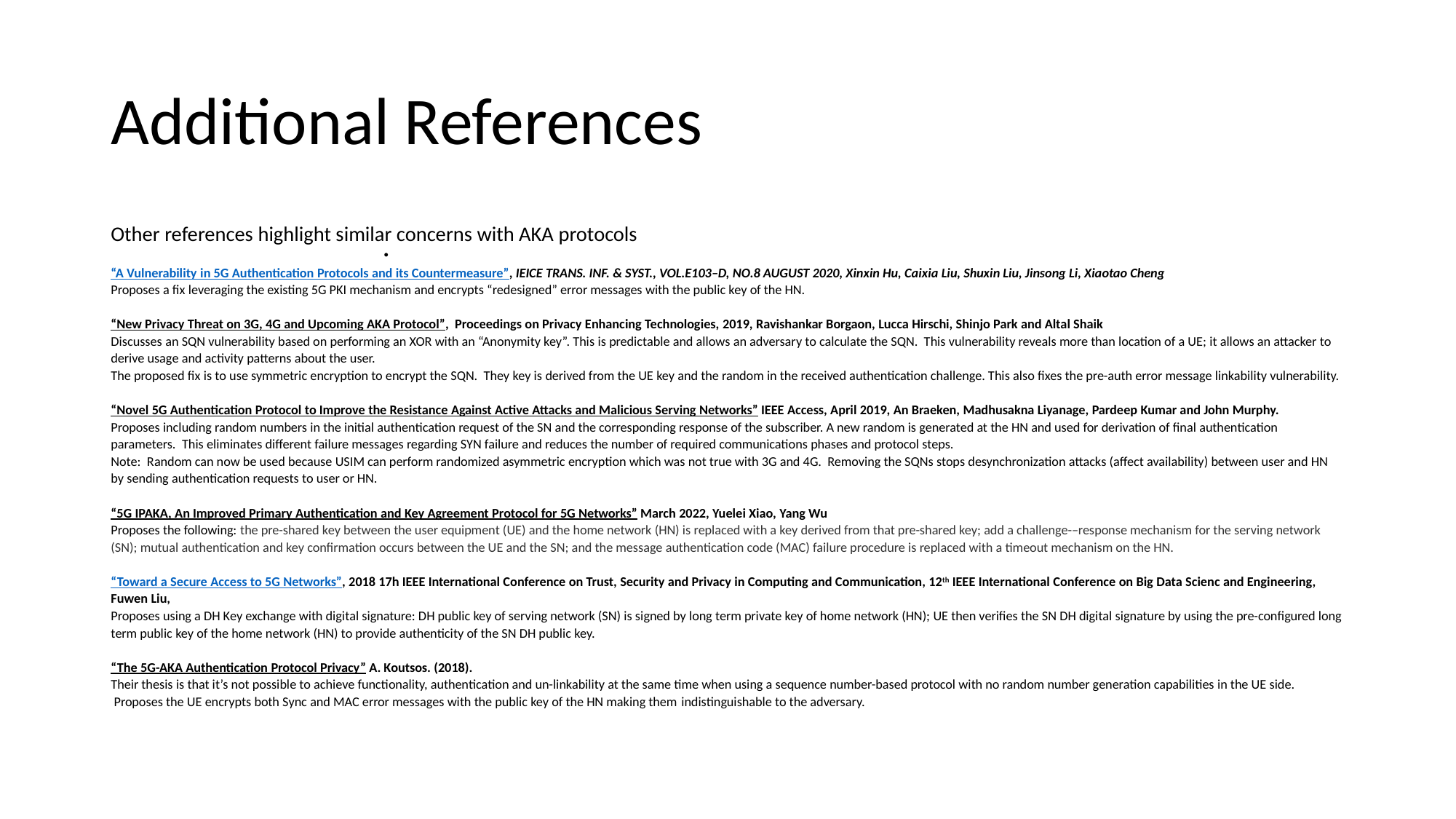

# Additional References
Other references highlight similar concerns with AKA protocols

“A Vulnerability in 5G Authentication Protocols and its Countermeasure”, IEICE TRANS. INF. & SYST., VOL.E103–D, NO.8 AUGUST 2020, Xinxin Hu, Caixia Liu, Shuxin Liu, Jinsong Li, Xiaotao Cheng
Proposes a fix leveraging the existing 5G PKI mechanism and encrypts “redesigned” error messages with the public key of the HN.

“New Privacy Threat on 3G, 4G and Upcoming AKA Protocol”,  Proceedings on Privacy Enhancing Technologies, 2019, Ravishankar Borgaon, Lucca Hirschi, Shinjo Park and Altal Shaik
Discusses an SQN vulnerability based on performing an XOR with an “Anonymity key”. This is predictable and allows an adversary to calculate the SQN.  This vulnerability reveals more than location of a UE; it allows an attacker to derive usage and activity patterns about the user.
The proposed fix is to use symmetric encryption to encrypt the SQN.  They key is derived from the UE key and the random in the received authentication challenge. This also fixes the pre-auth error message linkability vulnerability.

“Novel 5G Authentication Protocol to Improve the Resistance Against Active Attacks and Malicious Serving Networks” IEEE Access, April 2019, An Braeken, Madhusakna Liyanage, Pardeep Kumar and John Murphy.
Proposes including random numbers in the initial authentication request of the SN and the corresponding response of the subscriber. A new random is generated at the HN and used for derivation of final authentication parameters.  This eliminates different failure messages regarding SYN failure and reduces the number of required communications phases and protocol steps.
Note:  Random can now be used because USIM can perform randomized asymmetric encryption which was not true with 3G and 4G.  Removing the SQNs stops desynchronization attacks (affect availability) between user and HN by sending authentication requests to user or HN.

“5G IPAKA, An Improved Primary Authentication and Key Agreement Protocol for 5G Networks” March 2022, Yuelei Xiao, Yang Wu
Proposes the following: the pre-shared key between the user equipment (UE) and the home network (HN) is replaced with a key derived from that pre-shared key; add a challenge-–response mechanism for the serving network (SN); mutual authentication and key confirmation occurs between the UE and the SN; and the message authentication code (MAC) failure procedure is replaced with a timeout mechanism on the HN.

“Toward a Secure Access to 5G Networks”, 2018 17h IEEE International Conference on Trust, Security and Privacy in Computing and Communication, 12th IEEE International Conference on Big Data Scienc and Engineering, Fuwen Liu,
Proposes using a DH Key exchange with digital signature: DH public key of serving network (SN) is signed by long term private key of home network (HN); UE then verifies the SN DH digital signature by using the pre-configured long term public key of the home network (HN) to provide authenticity of the SN DH public key.

“The 5G-AKA Authentication Protocol Privacy” A. Koutsos. (2018).
Their thesis is that it’s not possible to achieve functionality, authentication and un-linkability at the same time when using a sequence number-based protocol with no random number generation capabilities in the UE side.
 Proposes the UE encrypts both Sync and MAC error messages with the public key of the HN making them indistinguishable to the adversary.